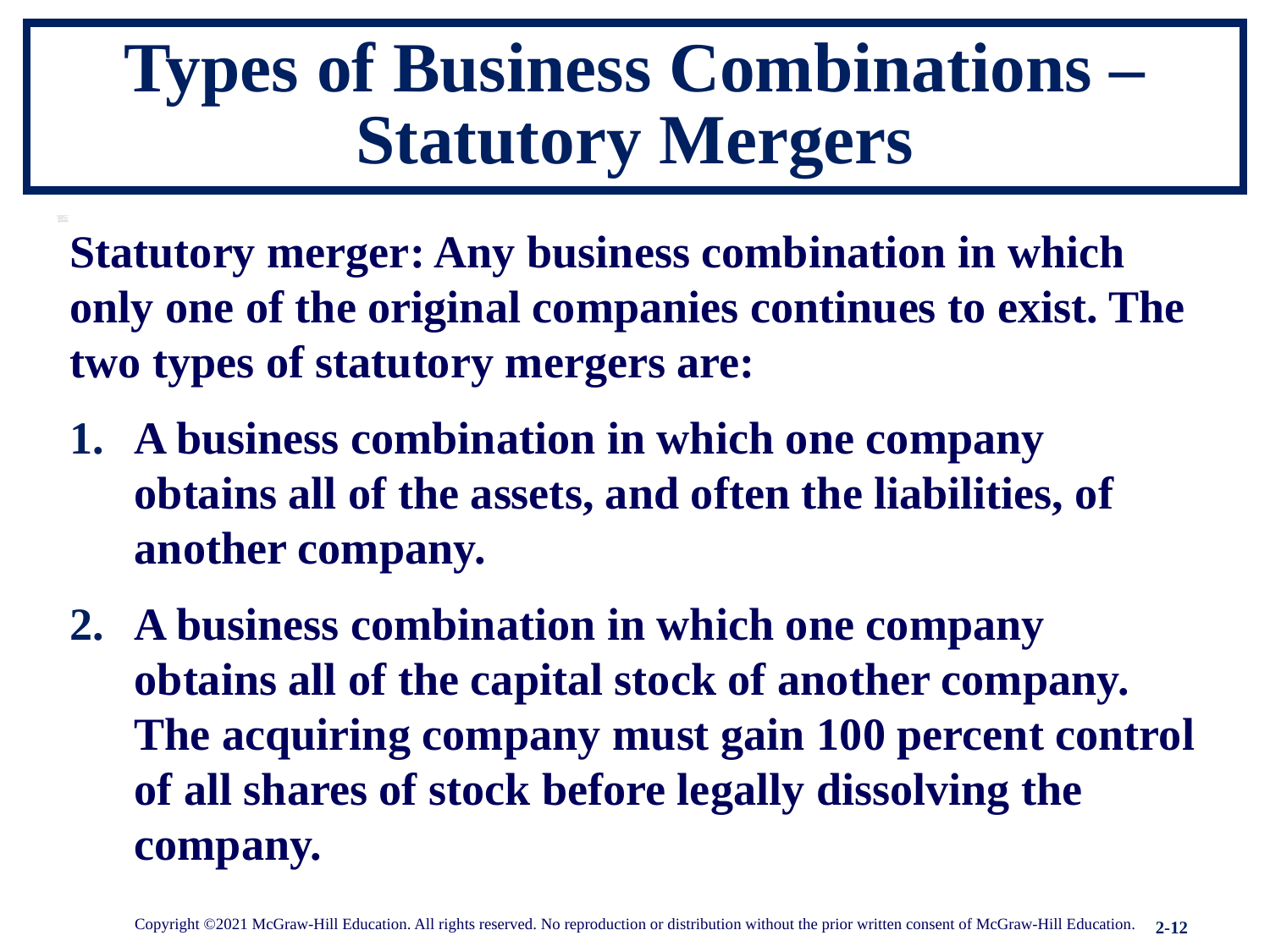

# Types of Business Combinations – Statutory Mergers
Statutory merger: Any business combination in which only one of the original companies continues to exist. The two types of statutory mergers are:
A business combination in which one company obtains all of the assets, and often the liabilities, of another company.
A business combination in which one company obtains all of the capital stock of another company. The acquiring company must gain 100 percent control of all shares of stock before legally dissolving the company.
Copyright ©2021 McGraw-Hill Education. All rights reserved. No reproduction or distribution without the prior written consent of McGraw-Hill Education.
2-12